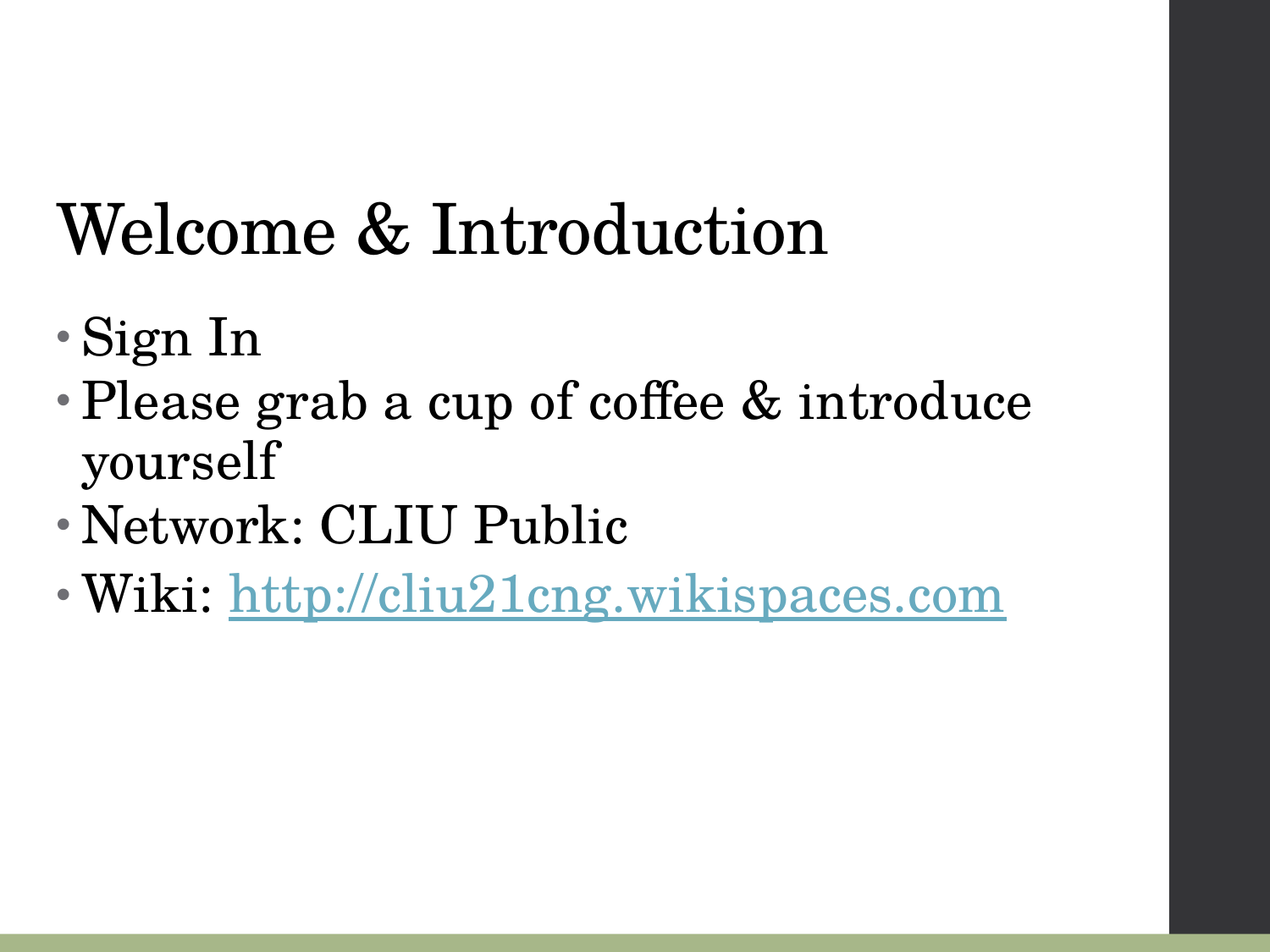

# Welcome & Introduction
Sign In
Please grab a cup of coffee & introduce yourself
Network: CLIU Public
Wiki: http://cliu21cng.wikispaces.com